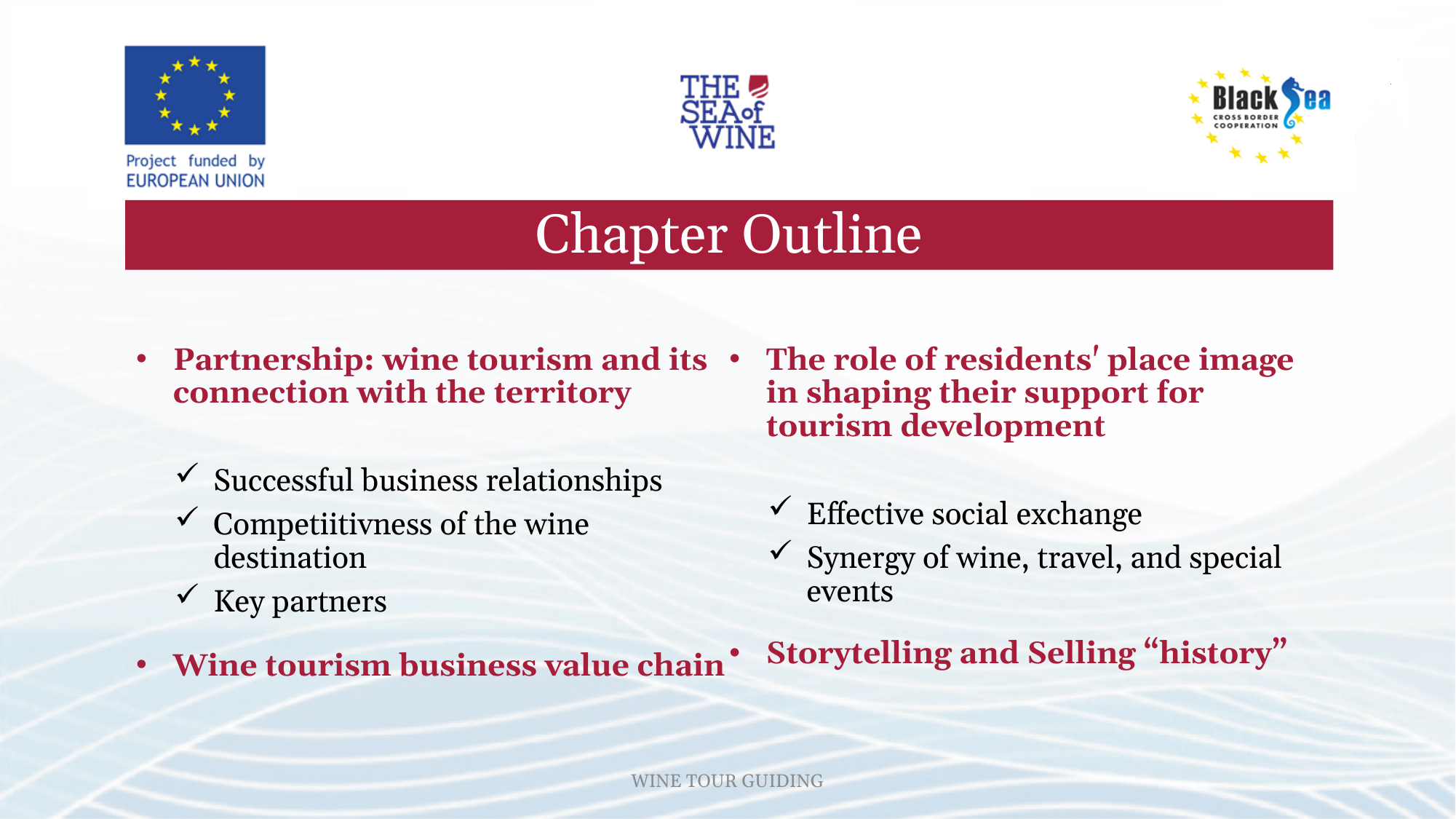

# Chapter Outline
Partnership: wine tourism and its connection with the territory

Successful business relationships
Competiitivness of the wine destination
Key partners

Wine tourism business value chain
The role of residents' place image in shaping their support for tourism development

Effective social exchange
Synergy of wine, travel, and special events

Storytelling and Selling “history”

WINE TOUR GUIDING